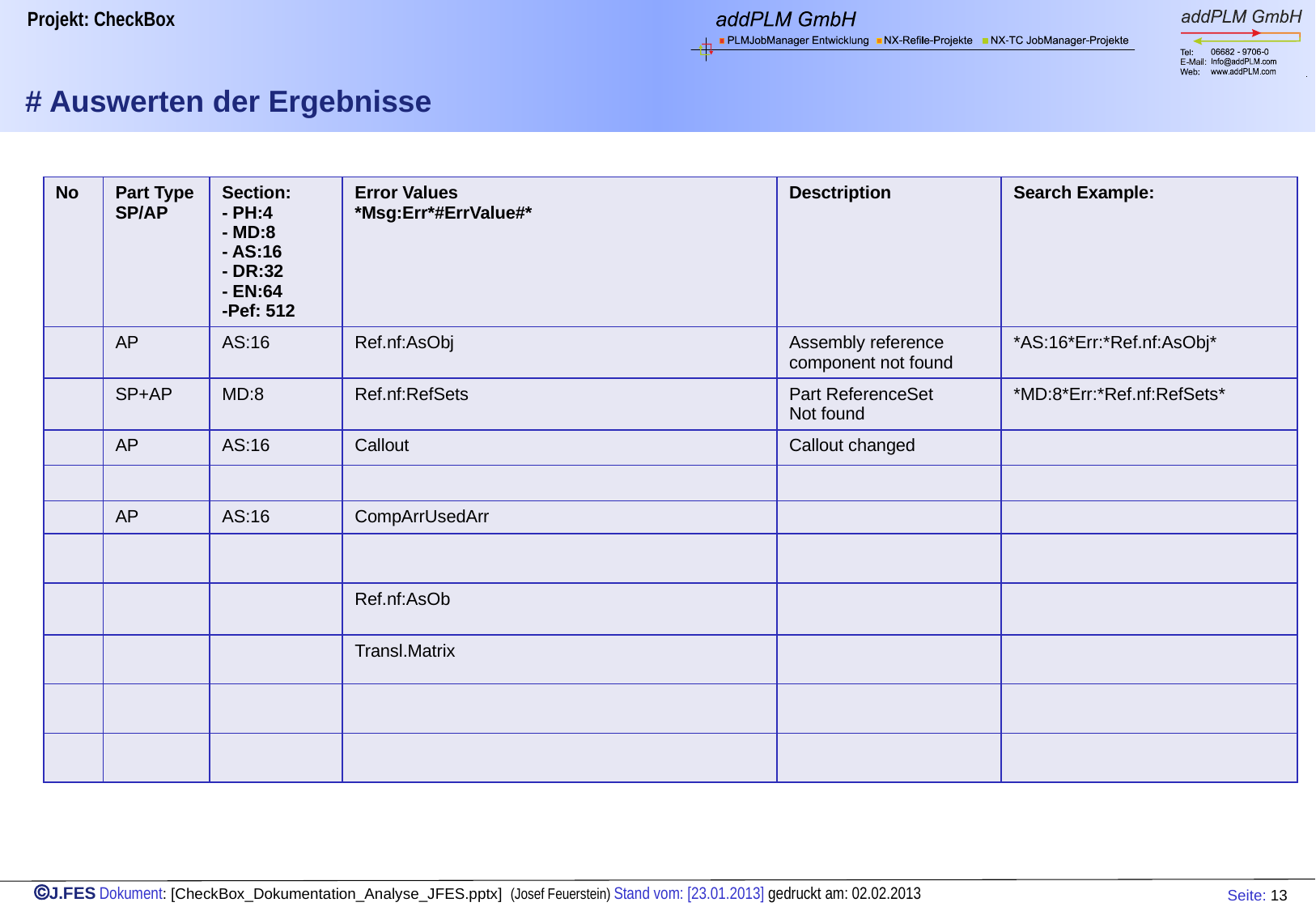

# # Auswerten der Ergebnisse
| No | Part Type SP/AP | Section: - PH:4 - MD:8 - AS:16 - DR:32 - EN:64 -Pef: 512 | Error Values \*Msg:Err\*#ErrValue#\* | Desctription | Search Example: |
| --- | --- | --- | --- | --- | --- |
|  | AP | AS:16 | Ref.nf:AsObj | Assembly reference component not found | \*AS:16\*Err:\*Ref.nf:AsObj\* |
|  | SP+AP | MD:8 | Ref.nf:RefSets | Part ReferenceSet Not found | \*MD:8\*Err:\*Ref.nf:RefSets\* |
|  | AP | AS:16 | Callout | Callout changed |  |
|  |  |  |  |  |  |
|  | AP | AS:16 | CompArrUsedArr |  |  |
|  |  |  |  |  |  |
|  |  |  | Ref.nf:AsOb |  |  |
|  |  |  | Transl.Matrix |  |  |
|  |  |  |  |  |  |
|  |  |  |  |  |  |